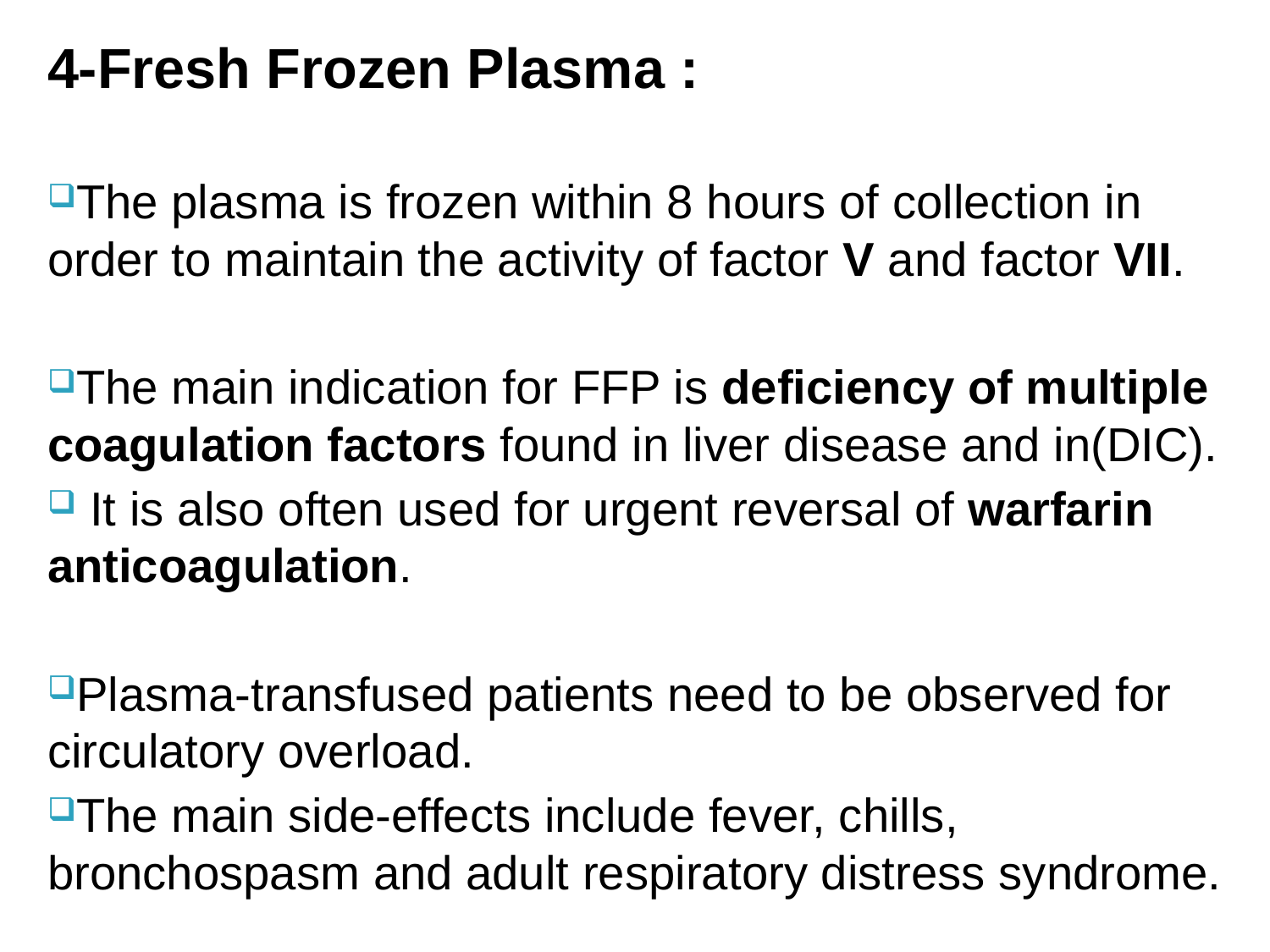

#
4-Fresh Frozen Plasma :

The plasma is frozen within 8 hours of collection in order to maintain the activity of factor V and factor VII.

The main indication for FFP is deficiency of multiple coagulation factors found in liver disease and in(DIC).
 It is also often used for urgent reversal of warfarin anticoagulation.

Plasma-transfused patients need to be observed for circulatory overload.
The main side-effects include fever, chills, bronchospasm and adult respiratory distress syndrome.